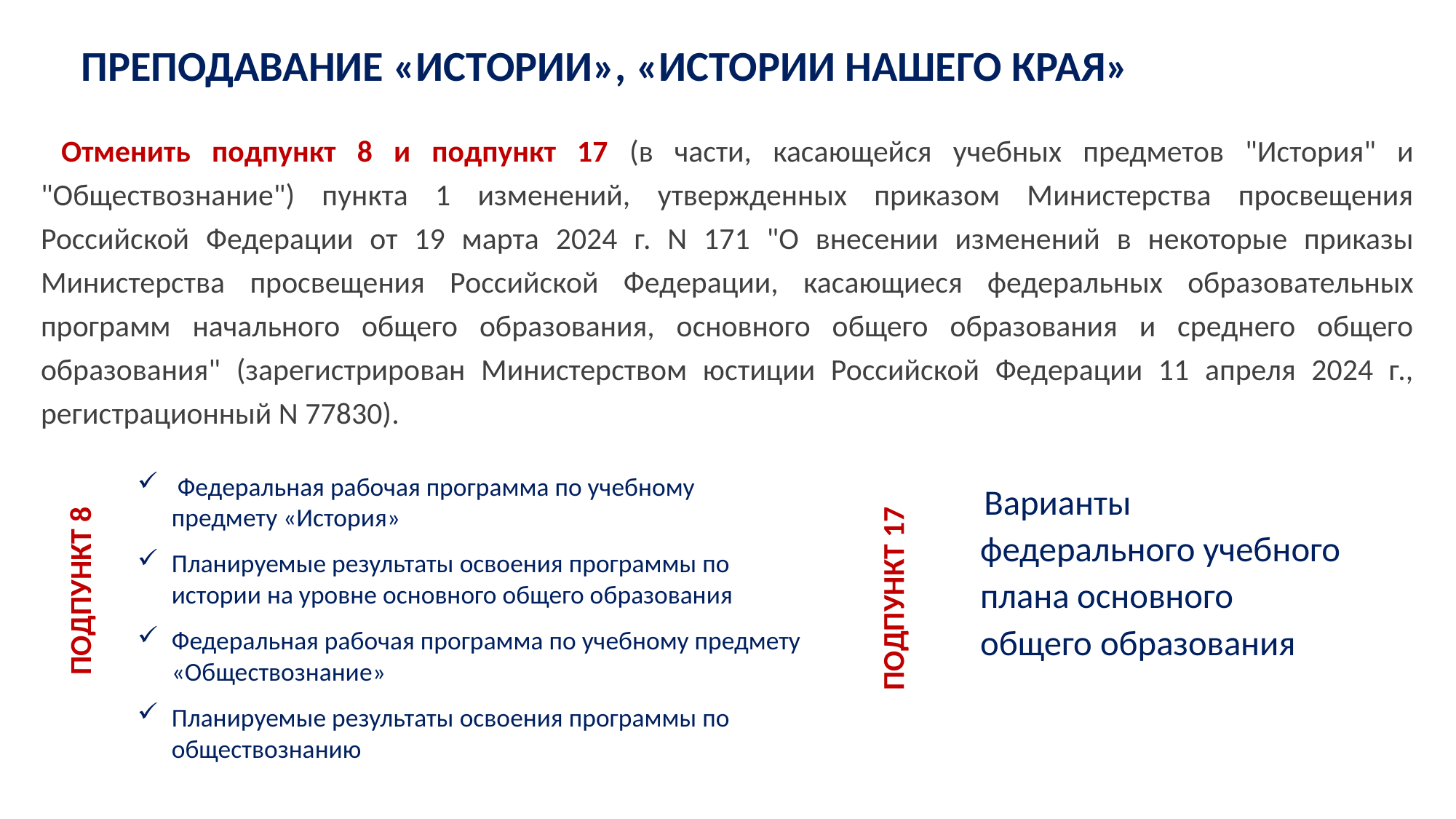

ПРЕПОДАВАНИЕ «ИСТОРИИ», «ИСТОРИИ НАШЕГО КРАЯ»
 Отменить подпункт 8 и подпункт 17 (в части, касающейся учебных предметов "История" и "Обществознание") пункта 1 изменений, утвержденных приказом Министерства просвещения Российской Федерации от 19 марта 2024 г. N 171 "О внесении изменений в некоторые приказы Министерства просвещения Российской Федерации, касающиеся федеральных образовательных программ начального общего образования, основного общего образования и среднего общего образования" (зарегистрирован Министерством юстиции Российской Федерации 11 апреля 2024 г., регистрационный N 77830).

 Федеральная рабочая программа по учебному предмету «История»
Планируемые результаты освоения программы по истории на уровне основного общего образования
Федеральная рабочая программа по учебному предмету «Обществознание»
Планируемые результаты освоения программы по обществознанию

 Варианты федерального учебного плана основного общего образования

ПОДПУНКТ 8

ПОДПУНКТ 17